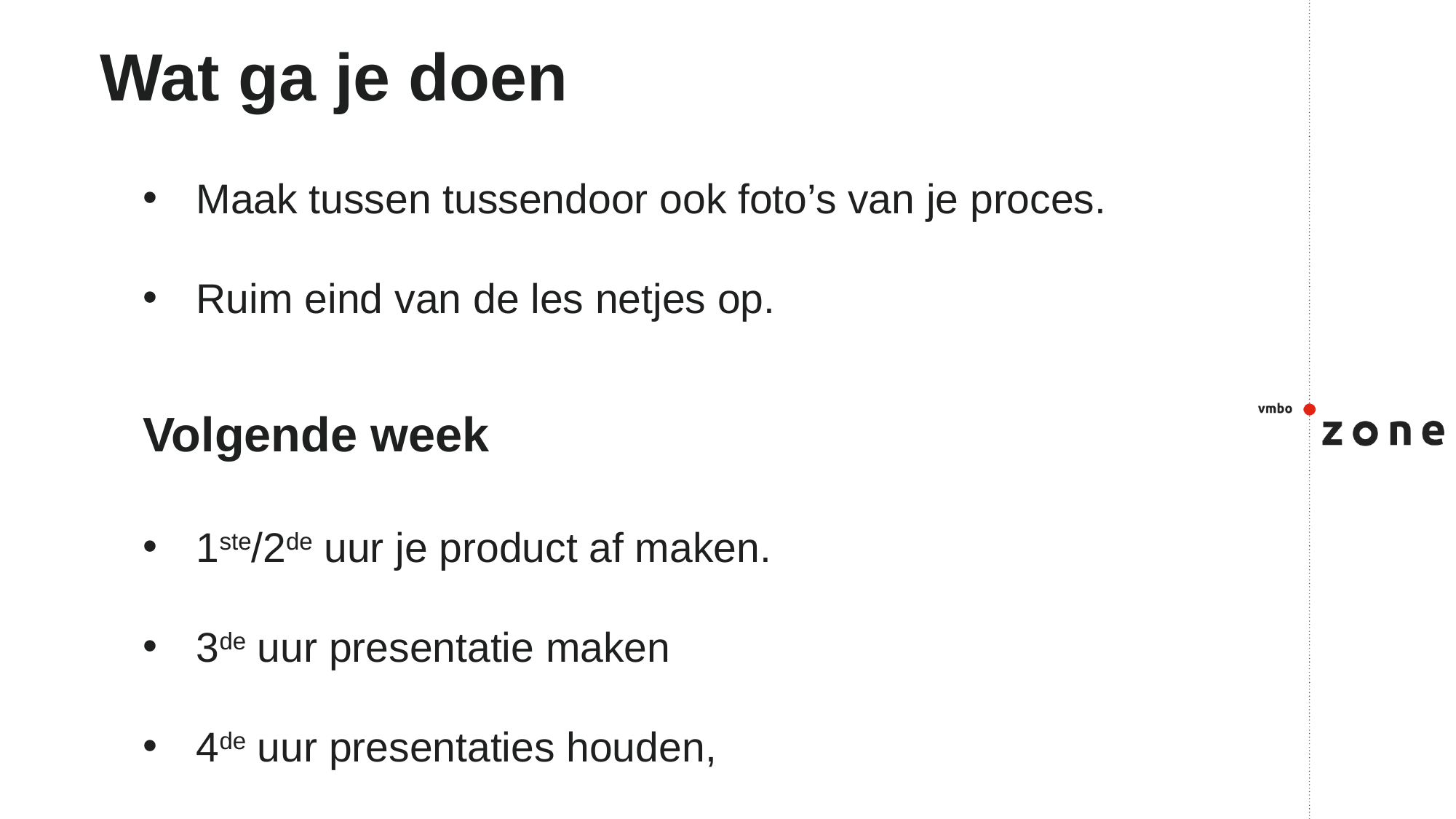

# Wat ga je doen
Maak tussen tussendoor ook foto’s van je proces.

Ruim eind van de les netjes op.

1ste/2de uur je product af maken.

3de uur presentatie maken

4de uur presentaties houden,

Volgende week